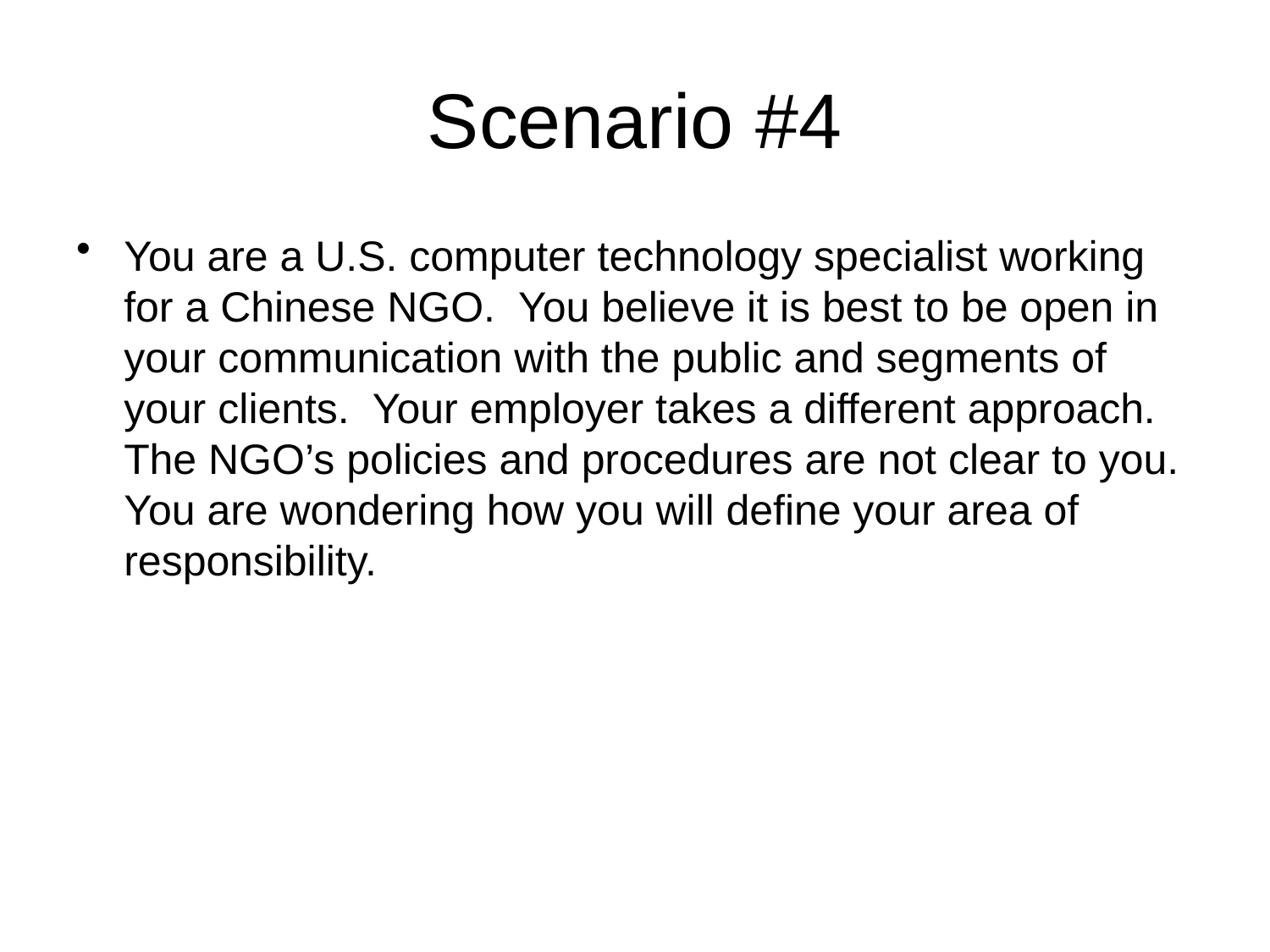

# Scenario #4
You are a U.S. computer technology specialist working for a Chinese NGO.  You believe it is best to be open in your communication with the public and segments of your clients.  Your employer takes a different approach.  The NGO’s policies and procedures are not clear to you.  You are wondering how you will define your area of responsibility.